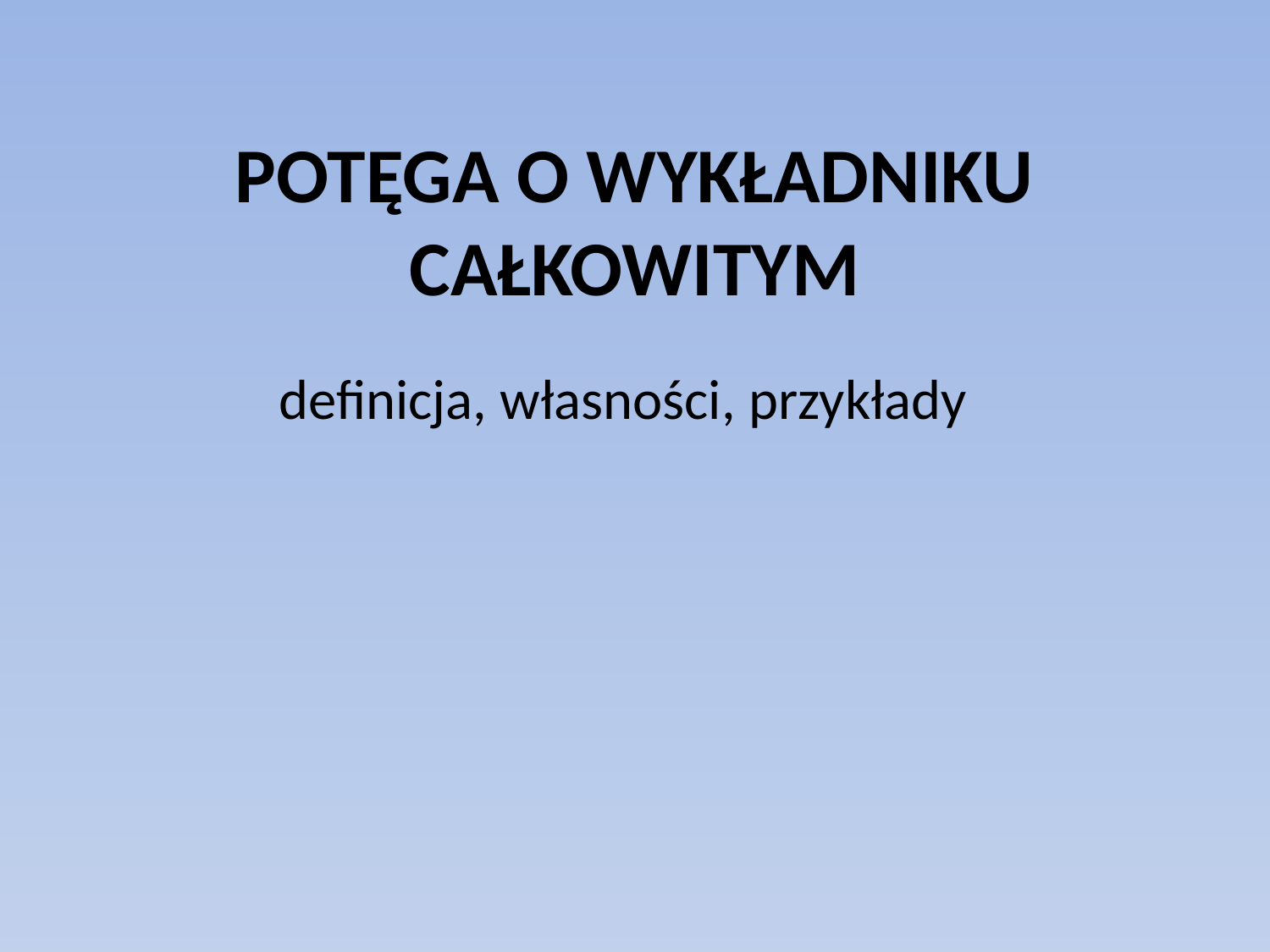

# POTĘGA O WYKŁADNIKU CAŁKOWITYM
definicja, własności, przykłady